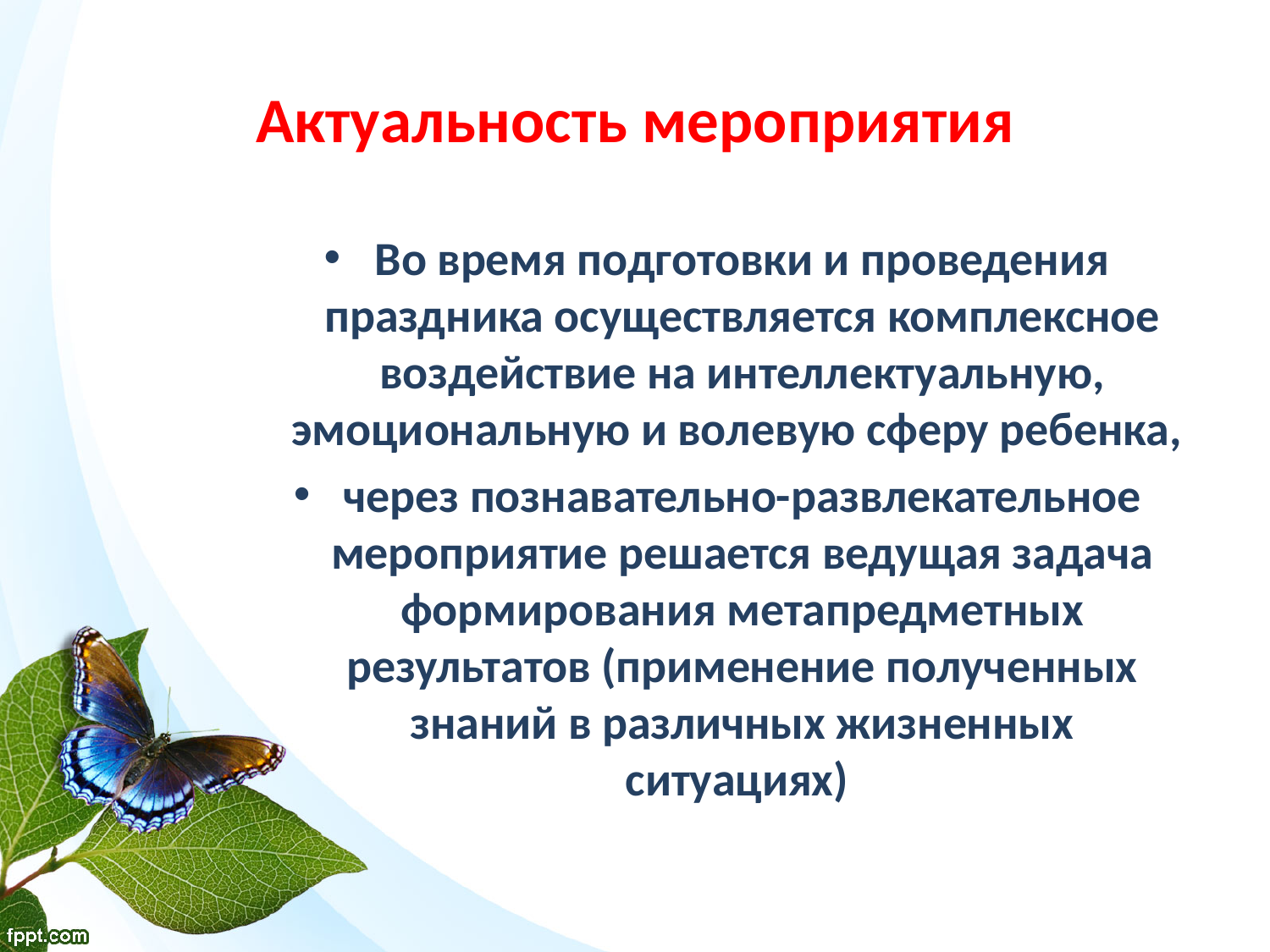

# Актуальность мероприятия
Во время подготовки и проведения праздника осуществляется комплексное воздействие на интеллектуальную, эмоциональную и волевую сферу ребенка,
через познавательно-развлекательное мероприятие решается ведущая задача формирования метапредметных результатов (применение полученных знаний в различных жизненных ситуациях)